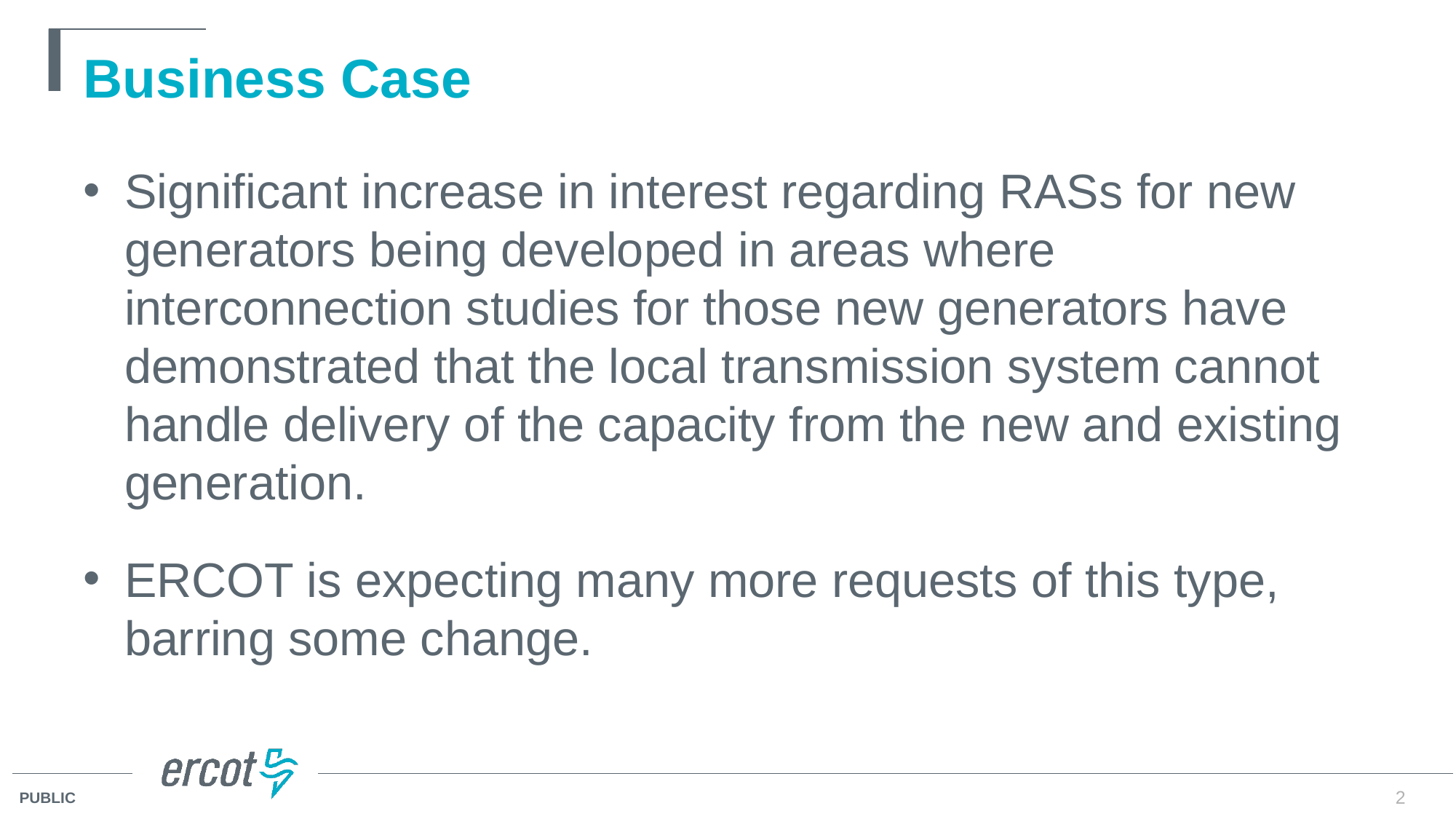

# Business Case
Significant increase in interest regarding RASs for new generators being developed in areas where interconnection studies for those new generators have demonstrated that the local transmission system cannot handle delivery of the capacity from the new and existing generation.

ERCOT is expecting many more requests of this type, barring some change.
2